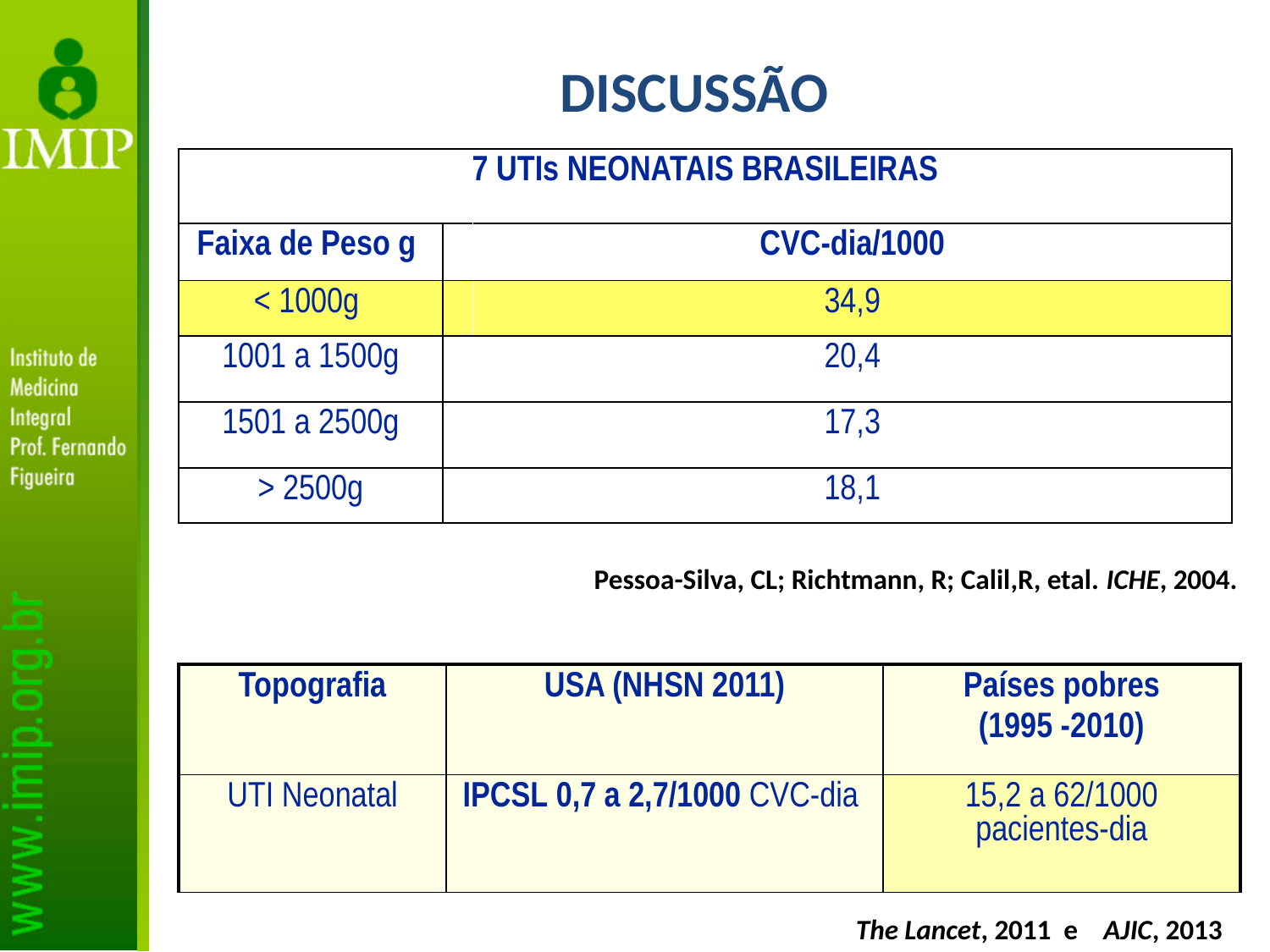

DISCUSSÃO

| 7 UTIs NEONATAIS BRASILEIRAS |  |  |
| --- | --- | --- |
| Faixa de Peso g |  | CVC-dia/1000 |
| < 1000g |  | 34,9 |
| 1001 a 1500g |  | 20,4 |
| 1501 a 2500g |  | 17,3 |
| > 2500g |  | 18,1 |

Pessoa-Silva, CL; Richtmann, R; Calil,R, etal. ICHE, 2004.

| Topografia | USA (NHSN 2011) | Países pobres (1995 -2010) |
| --- | --- | --- |
| UTI Neonatal | IPCSL 0,7 a 2,7/1000 CVC-dia | 15,2 a 62/1000 pacientes-dia |
The Lancet, 2011  e    AJIC, 2013